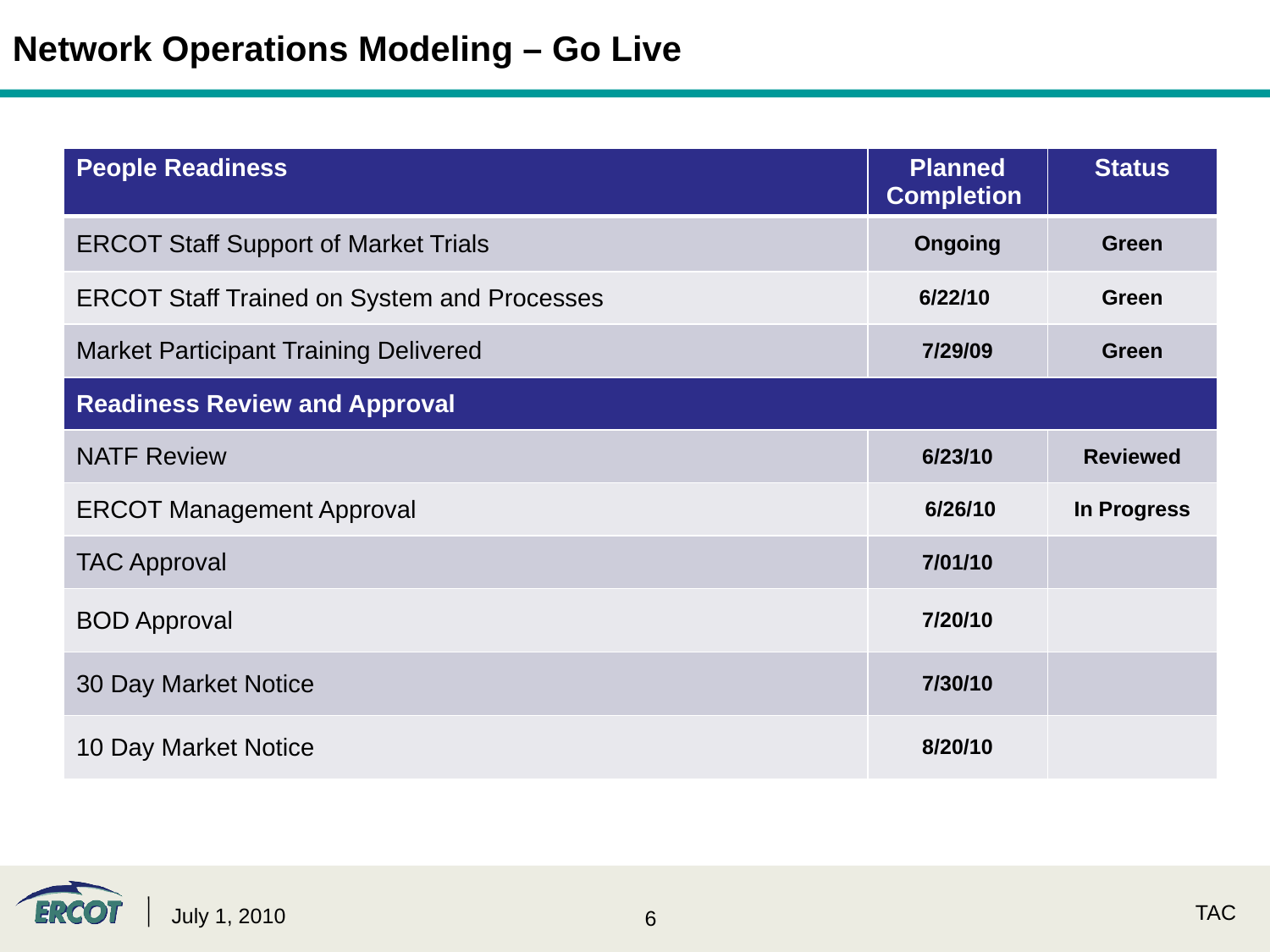

Network Operations Modeling – Go Live
| People Readiness | Planned Completion | Status |
| --- | --- | --- |
| ERCOT Staff Support of Market Trials | Ongoing | Green |
| ERCOT Staff Trained on System and Processes | 6/22/10 | Green |
| Market Participant Training Delivered | 7/29/09 | Green |
| Readiness Review and Approval |  |  |
| NATF Review | 6/23/10 | Reviewed |
| ERCOT Management Approval | 6/26/10 | In Progress |
| TAC Approval | 7/01/10 |  |
| BOD Approval | 7/20/10 |  |
| 30 Day Market Notice | 7/30/10 |  |
| 10 Day Market Notice | 8/20/10 |  |
TAC
July 1, 2010